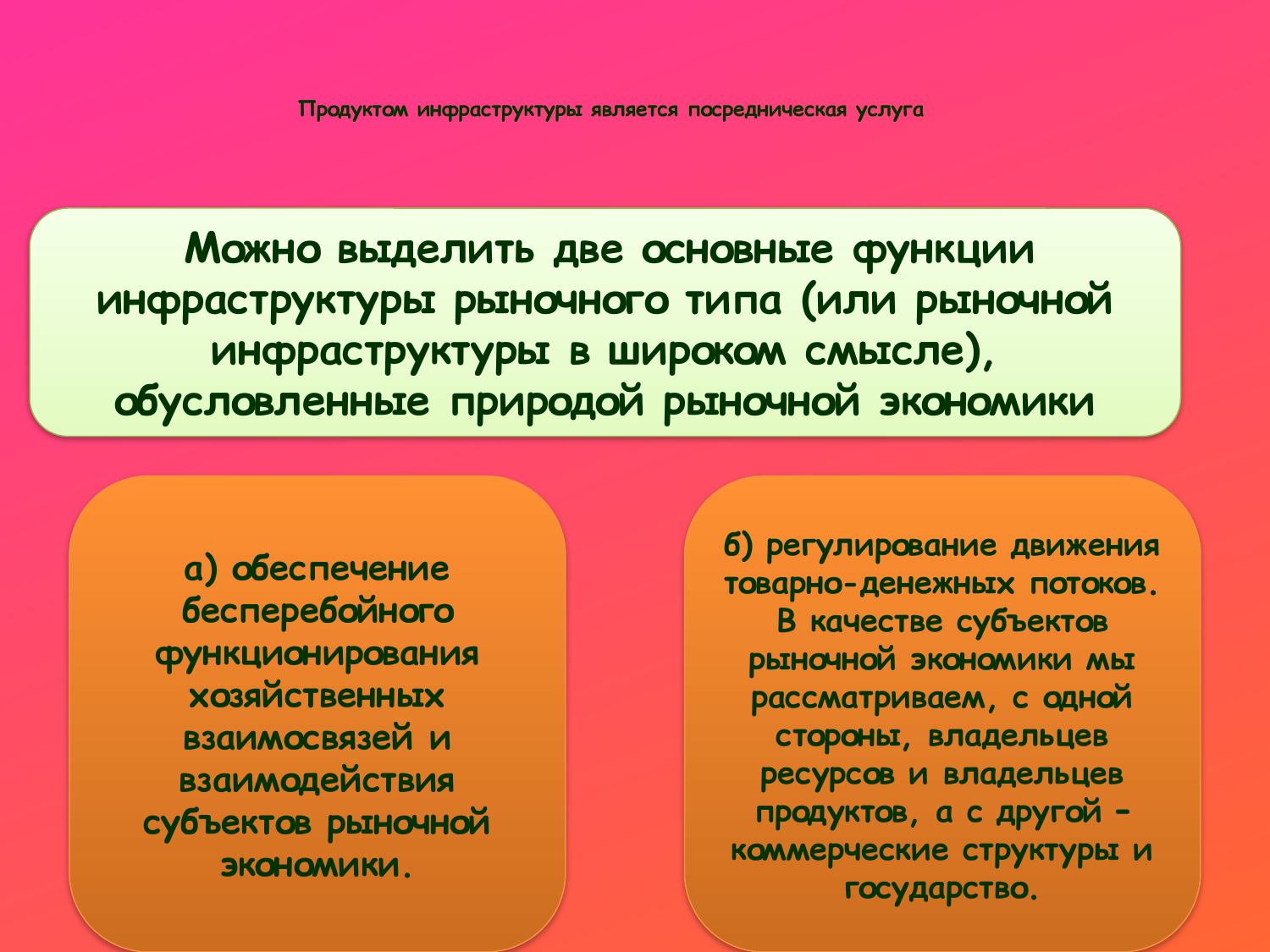

# Продуктом инфраструктуры является посредническая услуга
 Можно выделить две основные функции инфраструктуры рыночного типа (или рыночной инфраструктуры в широком смысле), обусловленные природой рыночной экономики
а) обеспечение бесперебойного функционирования хозяйственных взаимосвязей и взаимодействия субъектов рыночной экономики.
б) регулирование движения товарно-денежных потоков. В качестве субъектов рыночной экономики мы рассматриваем, с одной стороны, владельцев ресурсов и владельцев продуктов, а с другой – коммерческие структуры и государство.